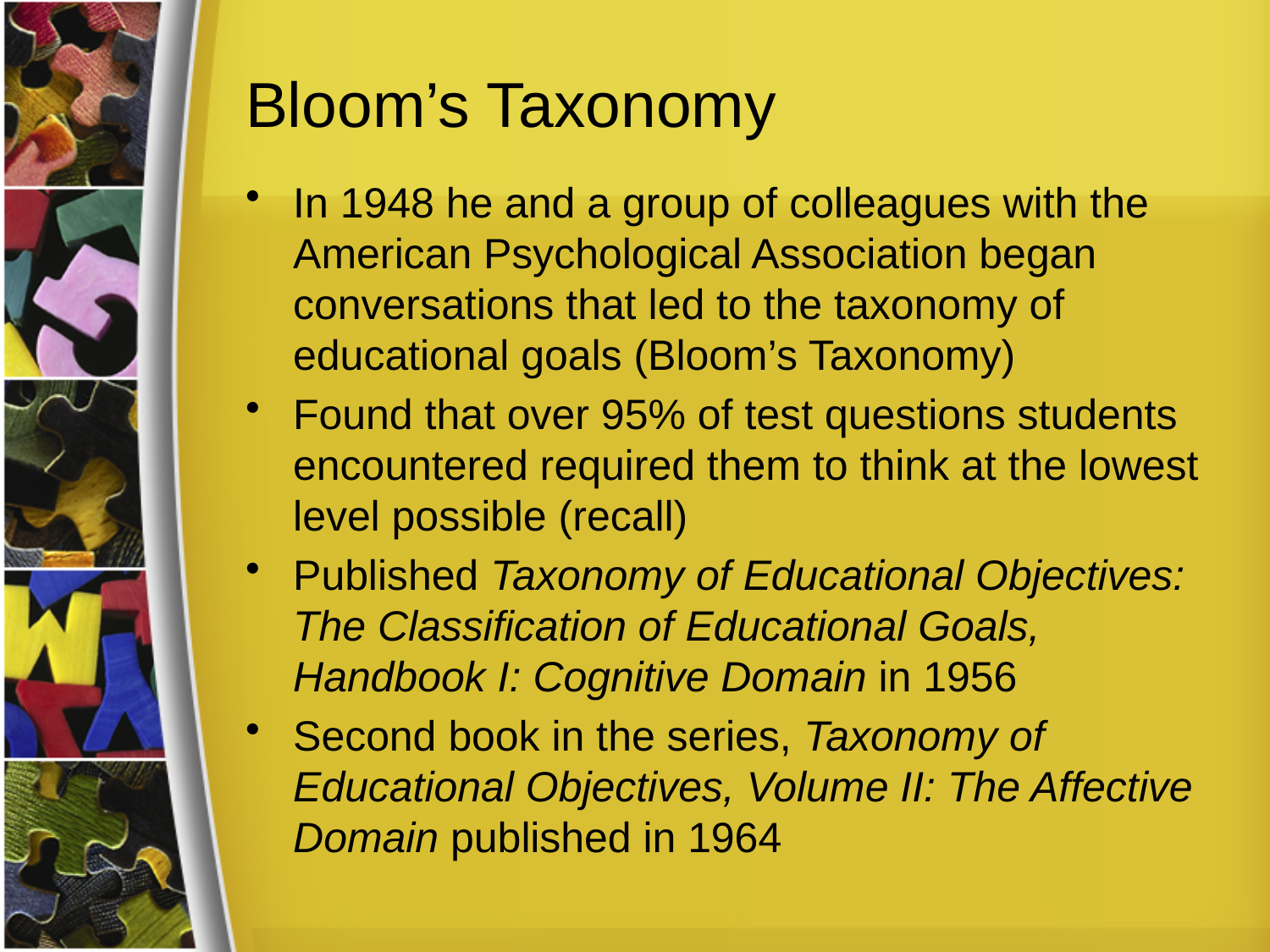

# Bloom’s Taxonomy
In 1948 he and a group of colleagues with the American Psychological Association began conversations that led to the taxonomy of educational goals (Bloom’s Taxonomy)
Found that over 95% of test questions students encountered required them to think at the lowest level possible (recall)
Published Taxonomy of Educational Objectives: The Classification of Educational Goals, Handbook I: Cognitive Domain in 1956
Second book in the series, Taxonomy of Educational Objectives, Volume II: The Affective Domain published in 1964